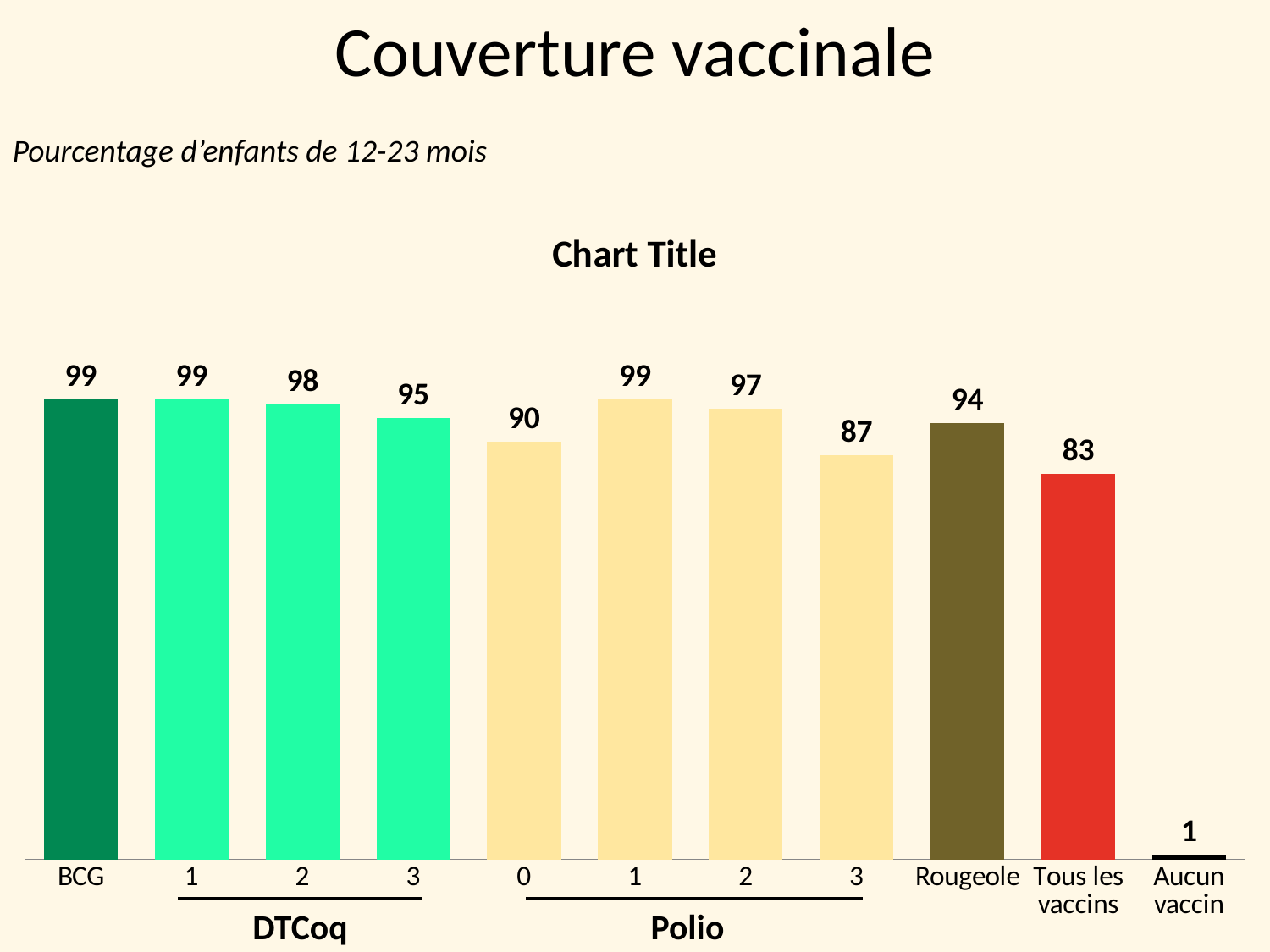

Couverture vaccinale
Pourcentage d’enfants de 12-23 mois

### Chart:

| Category |  |
|---|---|
| BCG | 99.0 |
| 1 | 99.0 |
| 2 | 98.0 |
| 3 | 95.0 |
| 0 | 90.0 |
| 1 | 99.0 |
| 2 | 97.0 |
| 3 | 87.0 |
| Rougeole | 94.0 |
| Tous les vaccins | 83.0 |
| Aucun vaccin | 1.0 |
DTCoq
Polio